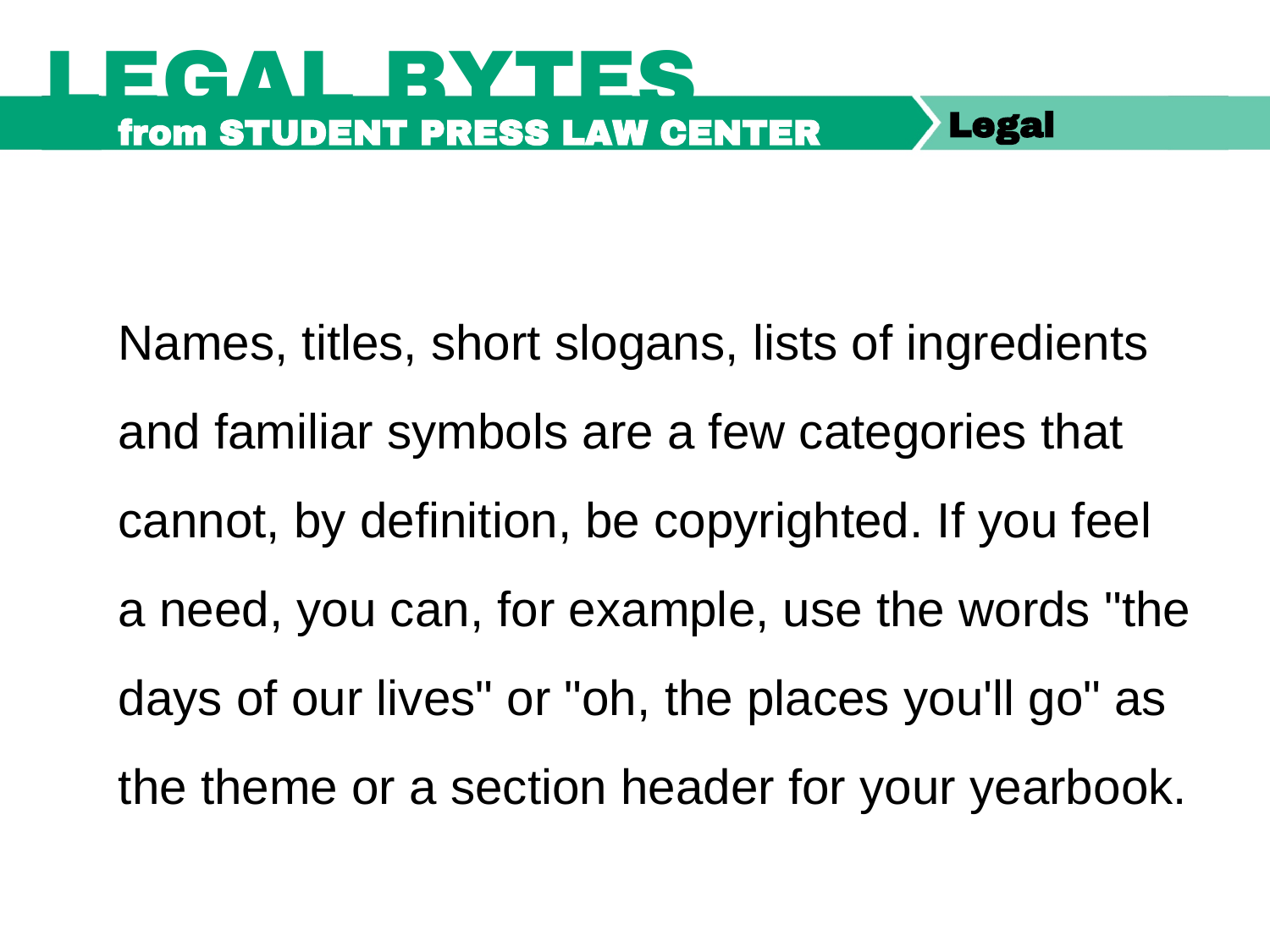

LEGAL BYTES
from STUDENT PRESS LAW CENTER
Names, titles, short slogans, lists of ingredients and familiar symbols are a few categories that cannot, by definition, be copyrighted. If you feel a need, you can, for example, use the words "the days of our lives" or "oh, the places you'll go" as the theme or a section header for your yearbook.